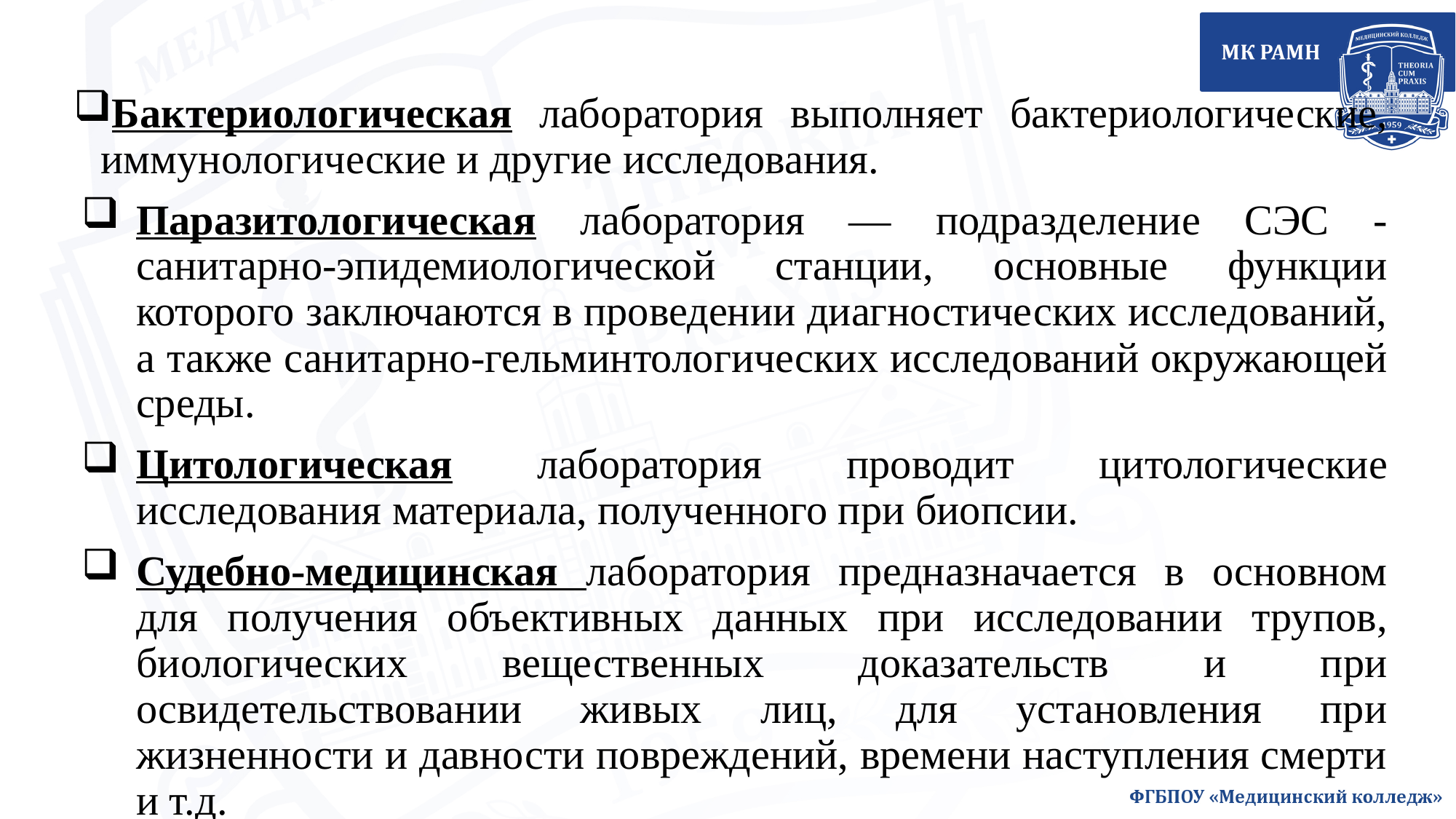

Бактериологическая лаборатория выполняет бактериологические, иммунологические и другие исследования.
Паразитологическая лаборатория — подразделение СЭС - санитарно-эпидемиологической станции, основные функции которого заключаются в проведении диагностических исследований, а также санитарно-гельминтологических исследований окружающей среды.
Цитологическая лаборатория проводит цитологические исследования материала, полученного при биопсии.
Судебно-медицинская лаборатория предназначается в основном для получения объективных данных при исследовании трупов, биологических вещественных доказательств и при освидетельствовании живых лиц, для установления при жизненности и давности повреждений, времени наступления смерти и т.д.